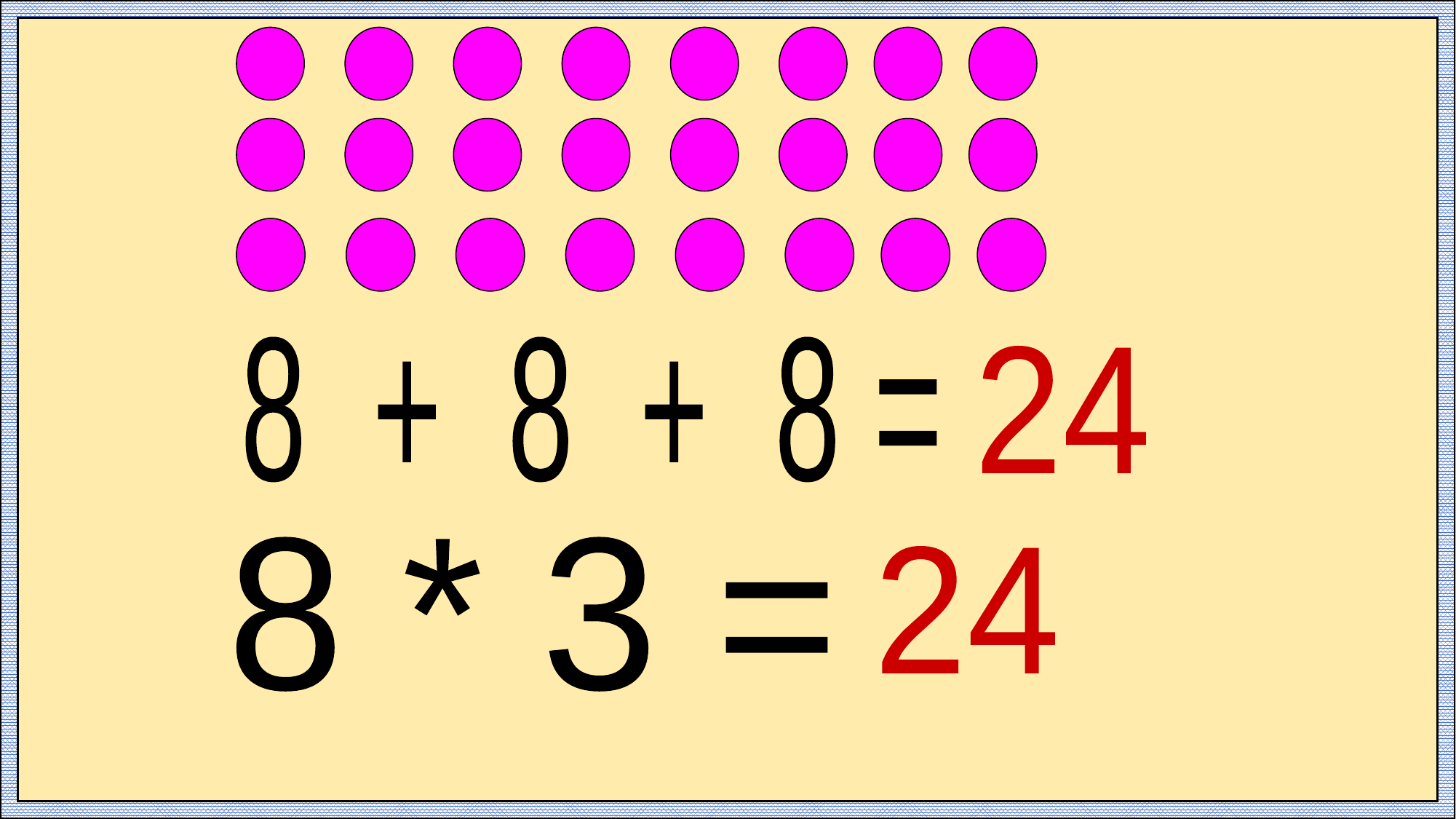

8  +  8  +  8 =
24
8 * 3 =
24